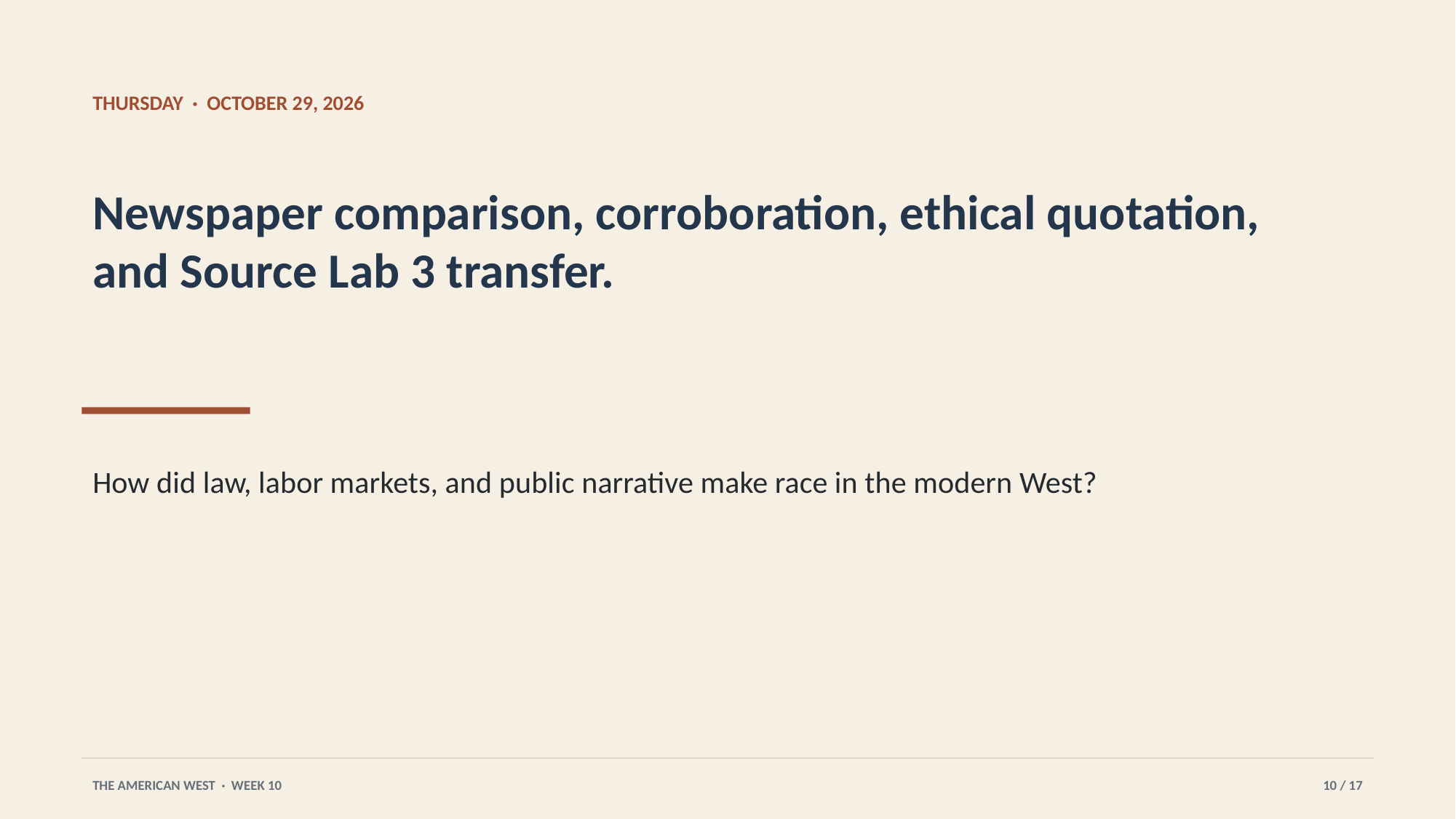

THURSDAY  ·  OCTOBER 29, 2026
Newspaper comparison, corroboration, ethical quotation, and Source Lab 3 transfer.

How did law, labor markets, and public narrative make race in the modern West?

THE AMERICAN WEST  ·  WEEK 10
10 / 17